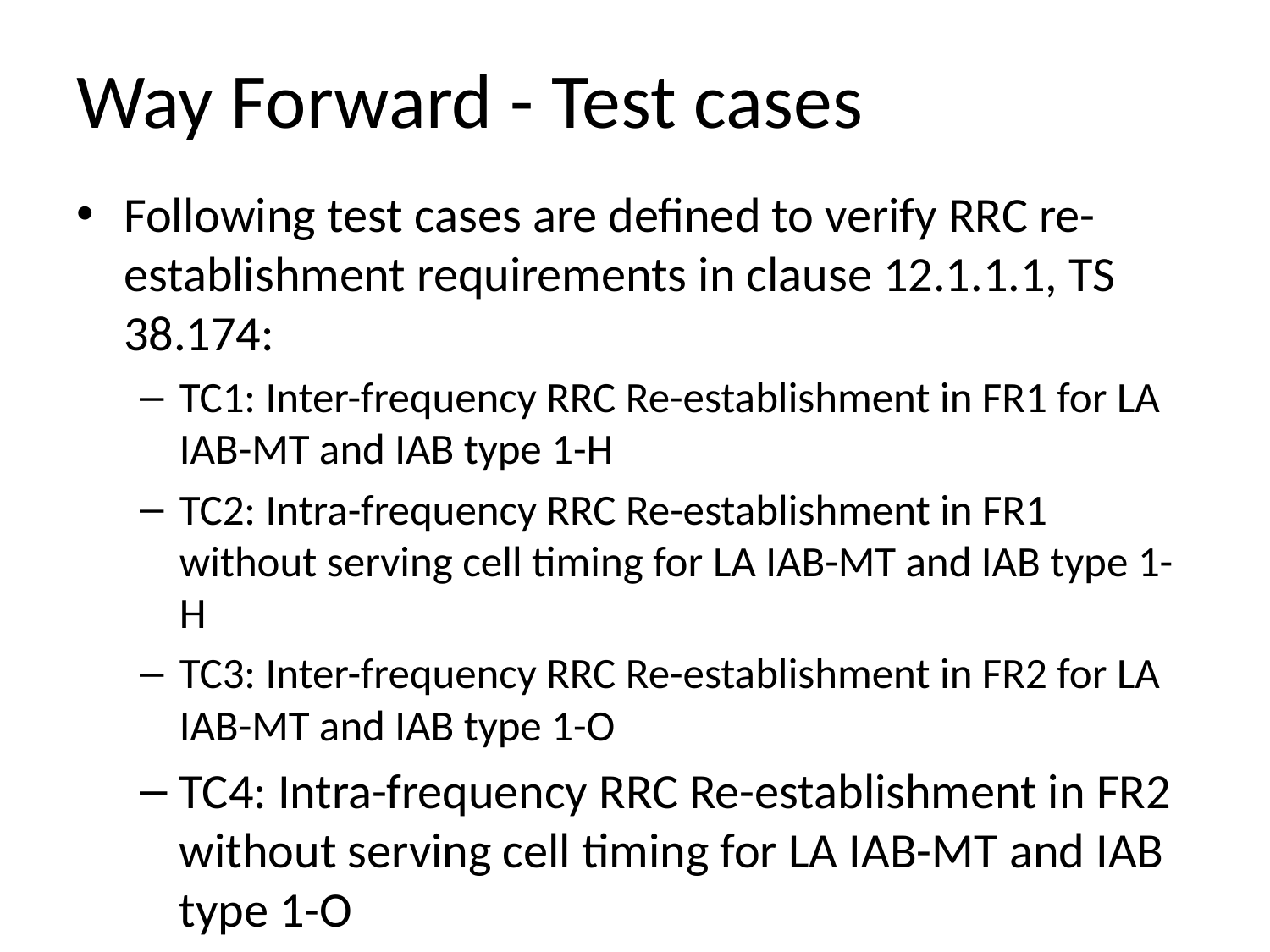

# Way Forward - Test cases
Following test cases are defined to verify RRC re-establishment requirements in clause 12.1.1.1, TS 38.174:
TC1: Inter-frequency RRC Re-establishment in FR1 for LA IAB-MT and IAB type 1-H
TC2: Intra-frequency RRC Re-establishment in FR1 without serving cell timing for LA IAB-MT and IAB type 1-H
TC3: Inter-frequency RRC Re-establishment in FR2 for LA IAB-MT and IAB type 1-O
TC4: Intra-frequency RRC Re-establishment in FR2 without serving cell timing for LA IAB-MT and IAB type 1-O